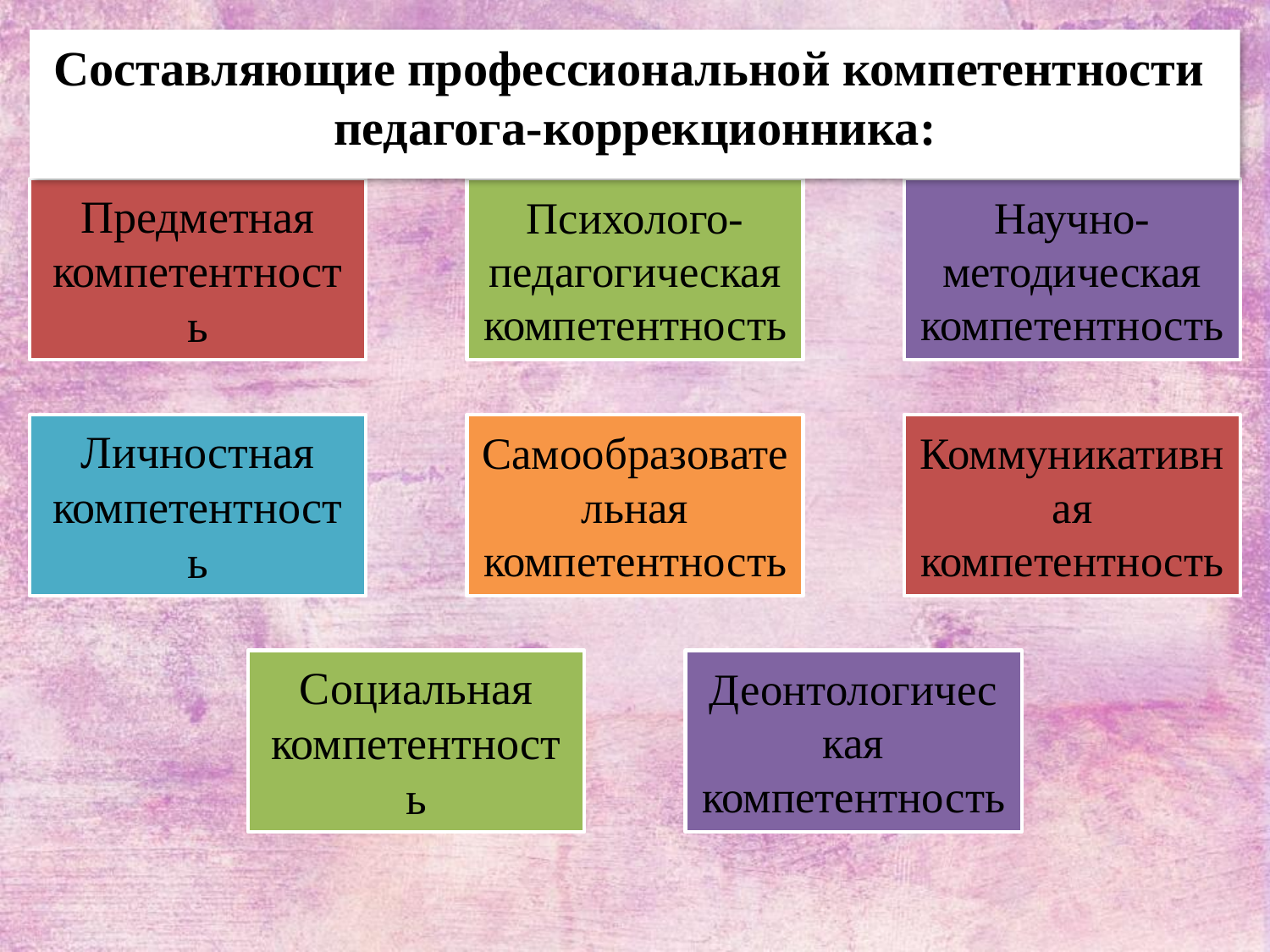

Составляющие профессиональной компетентности  педагога-коррекционника:
Предметная компетентность
Психолого-педагогическая компетентность
Научно-методическая компетентность
Личностная компетентность
Самообразовательная компетентность
Коммуникативная компетентность
Социальная компетентность
Деонтологическая компетентность